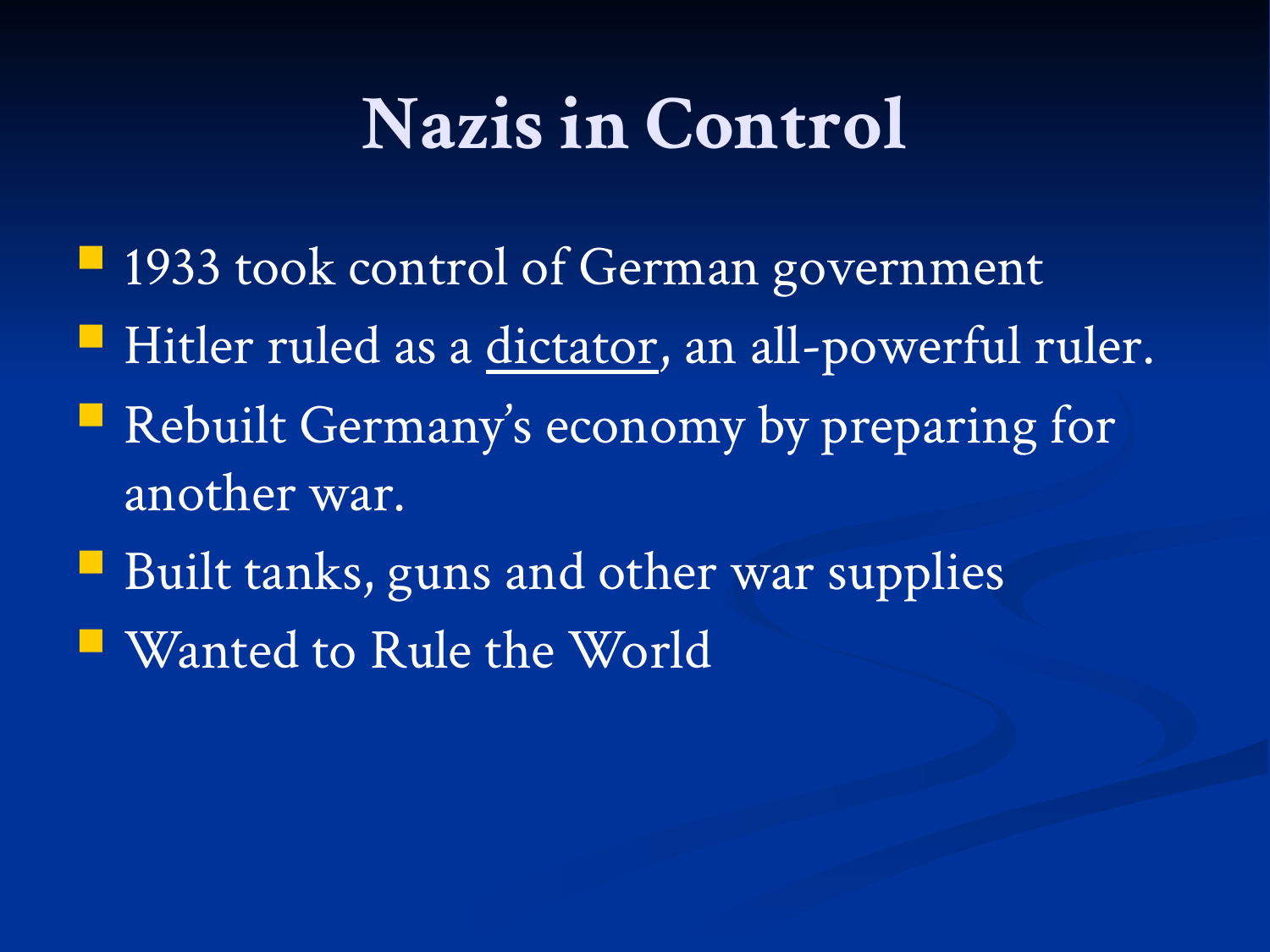

# Nazis in Control
1933 took control of German government
Hitler ruled as a dictator, an all-powerful ruler.
Rebuilt Germany’s economy by preparing for another war.
Built tanks, guns and other war supplies
Wanted to Rule the World